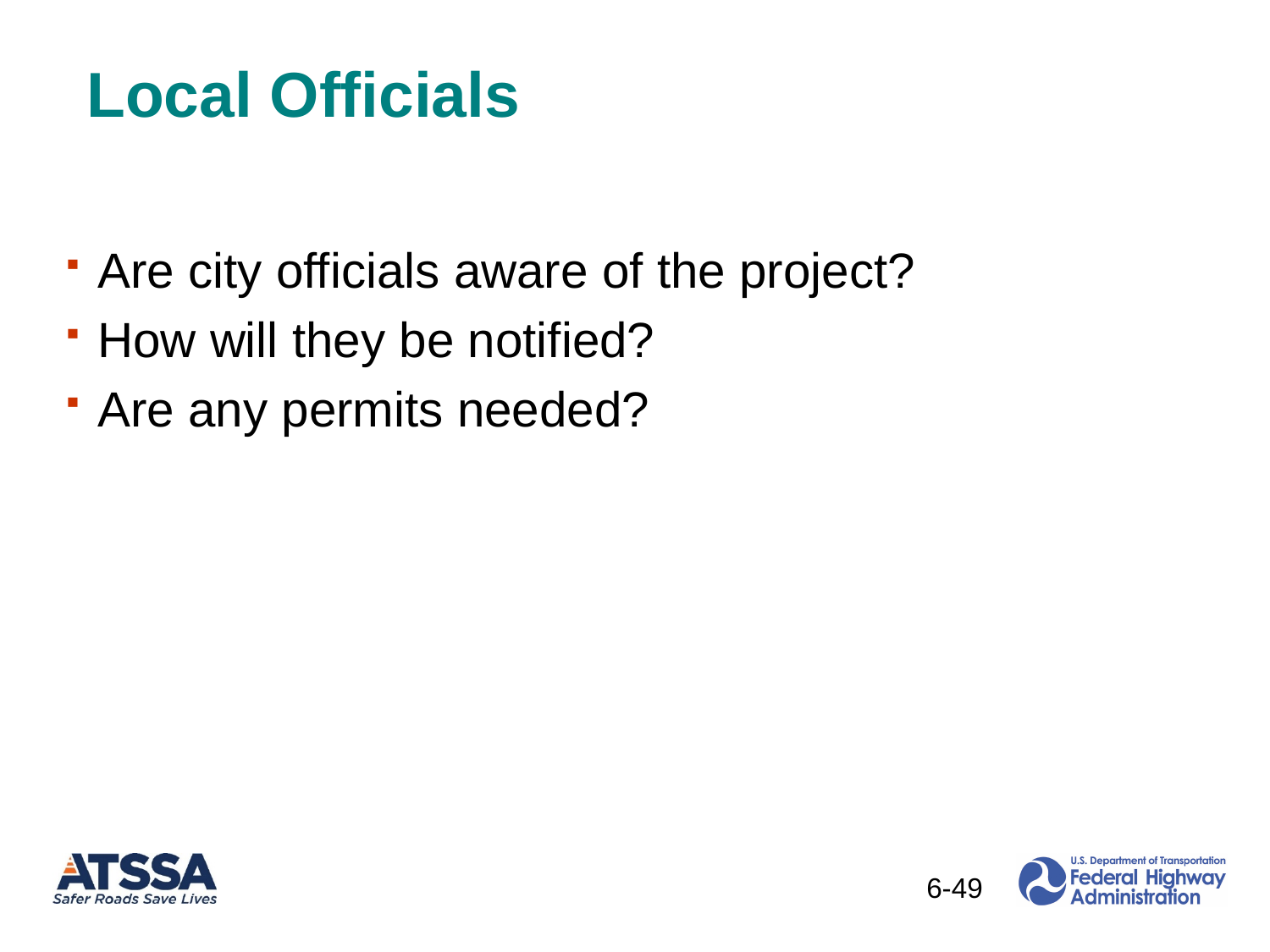

# Local Officials
Are city officials aware of the project?
How will they be notified?
Are any permits needed?